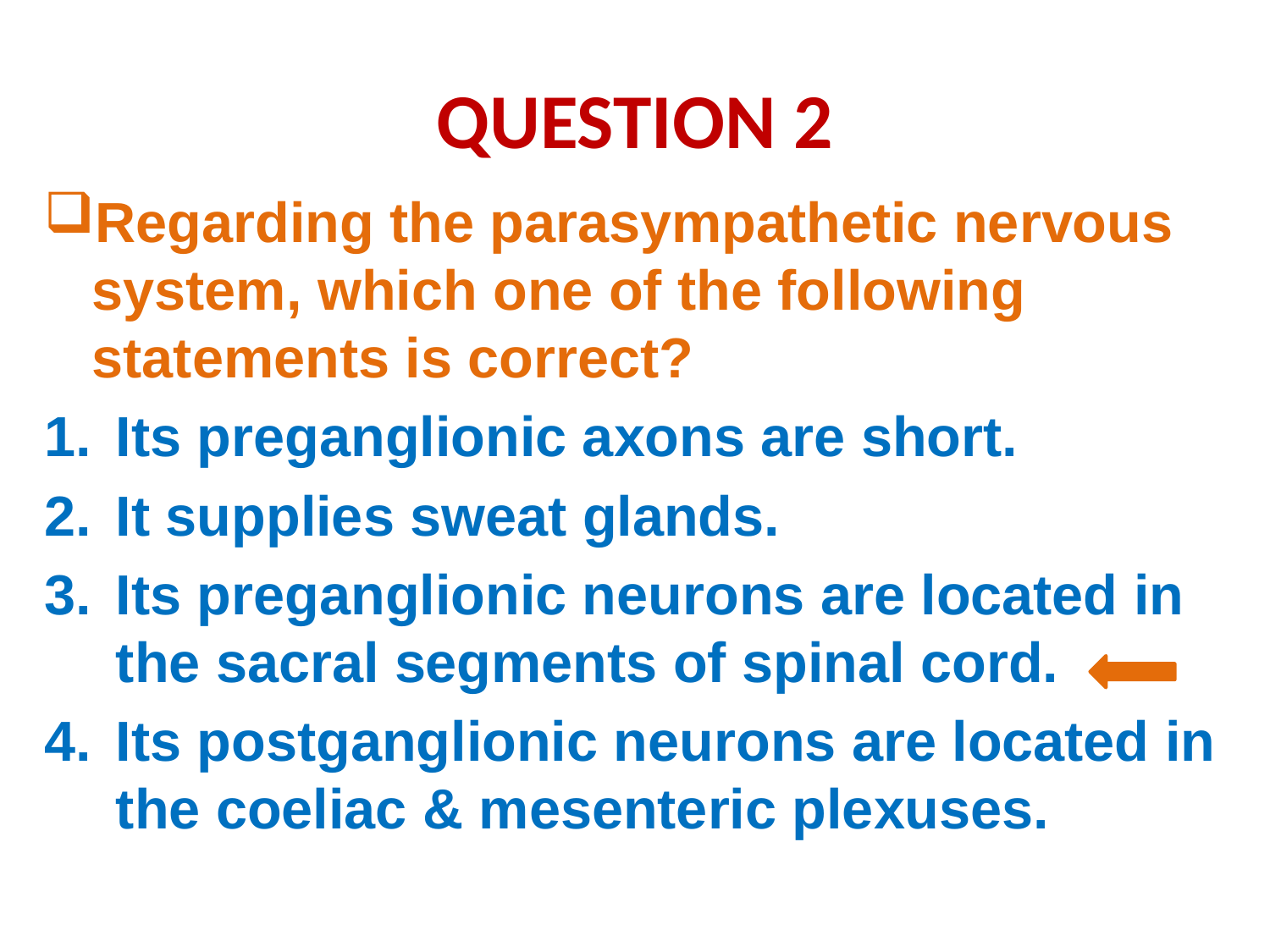

# QUESTION 2
Regarding the parasympathetic nervous system, which one of the following statements is correct?
Its preganglionic axons are short.
It supplies sweat glands.
Its preganglionic neurons are located in the sacral segments of spinal cord.
Its postganglionic neurons are located in the coeliac & mesenteric plexuses.